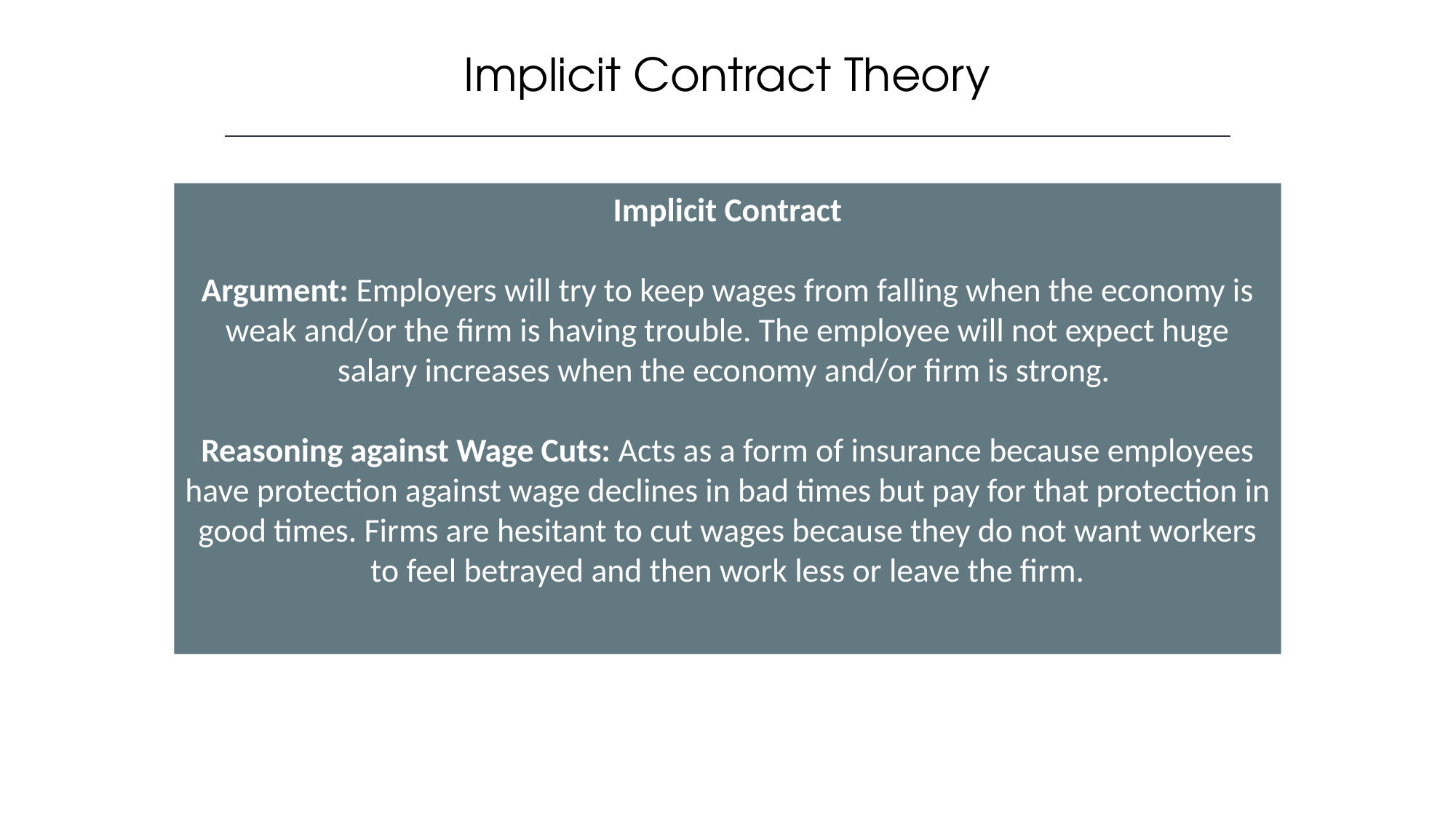

Implicit Contract Theory
Implicit Contract

Argument: Employers will try to keep wages from falling when the economy is weak and/or the firm is having trouble. The employee will not expect huge salary increases when the economy and/or firm is strong.

Reasoning against Wage Cuts: Acts as a form of insurance because employees have protection against wage declines in bad times but pay for that protection in good times. Firms are hesitant to cut wages because they do not want workers to feel betrayed and then work less or leave the firm.